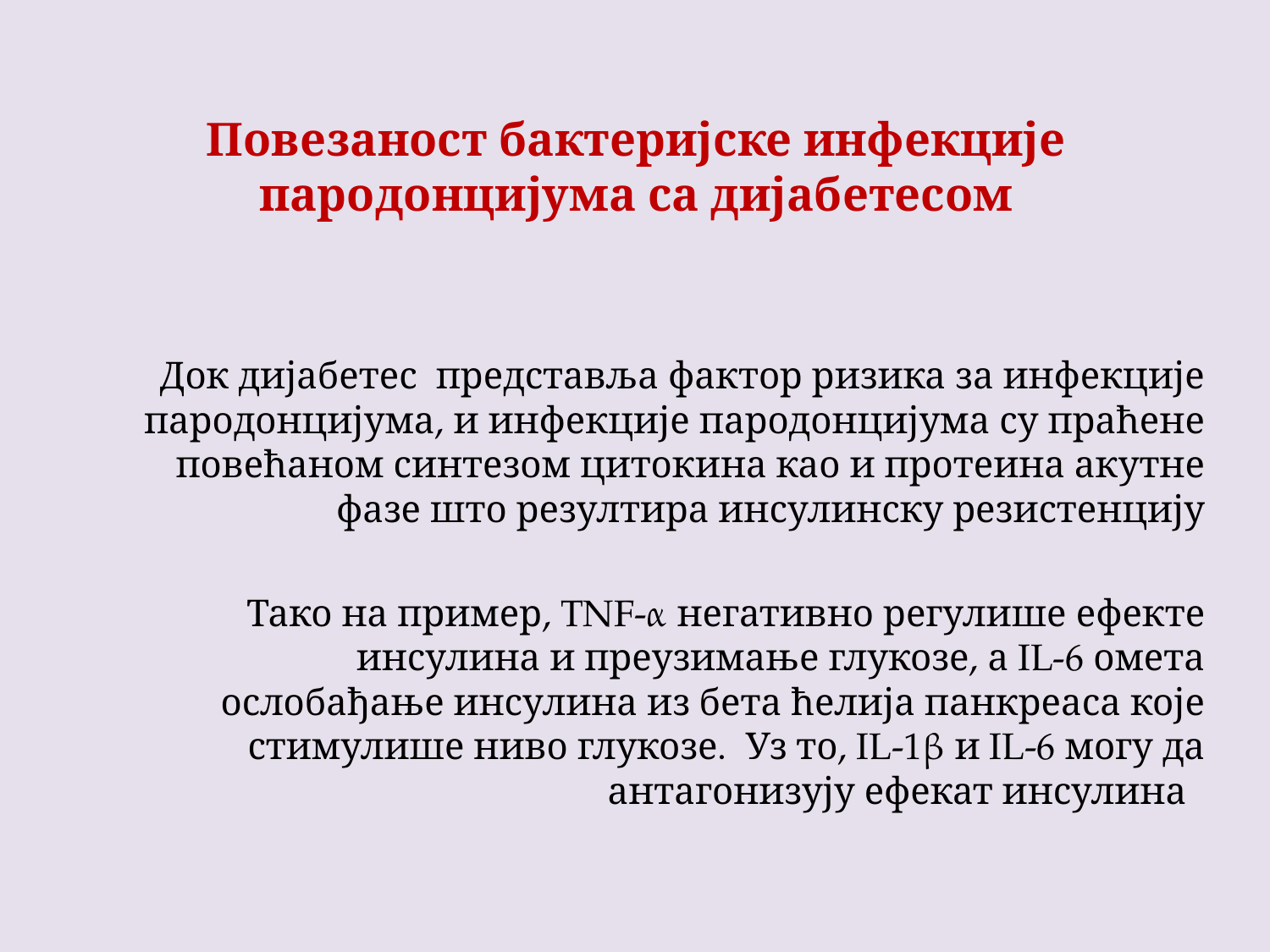

# Повезаност бактеријске инфекције пародонцијума са дијабетесом
Док дијабетес  представља фактор ризика за инфекције пародонцијума, и инфекције пародонцијума су праћене повећаном синтезом цитокина као и протеина акутне фазе што резултира инсулинску резистенцију

Тако на пример, TNF-α негативно регулише ефекте инсулина и преузимање глукозе, а IL-6 омета ослобађање инсулина из бета ћелија панкреаса које стимулише ниво глукозе.  Уз то, IL-1β и IL-6 могу да антагонизују ефекат инсулина